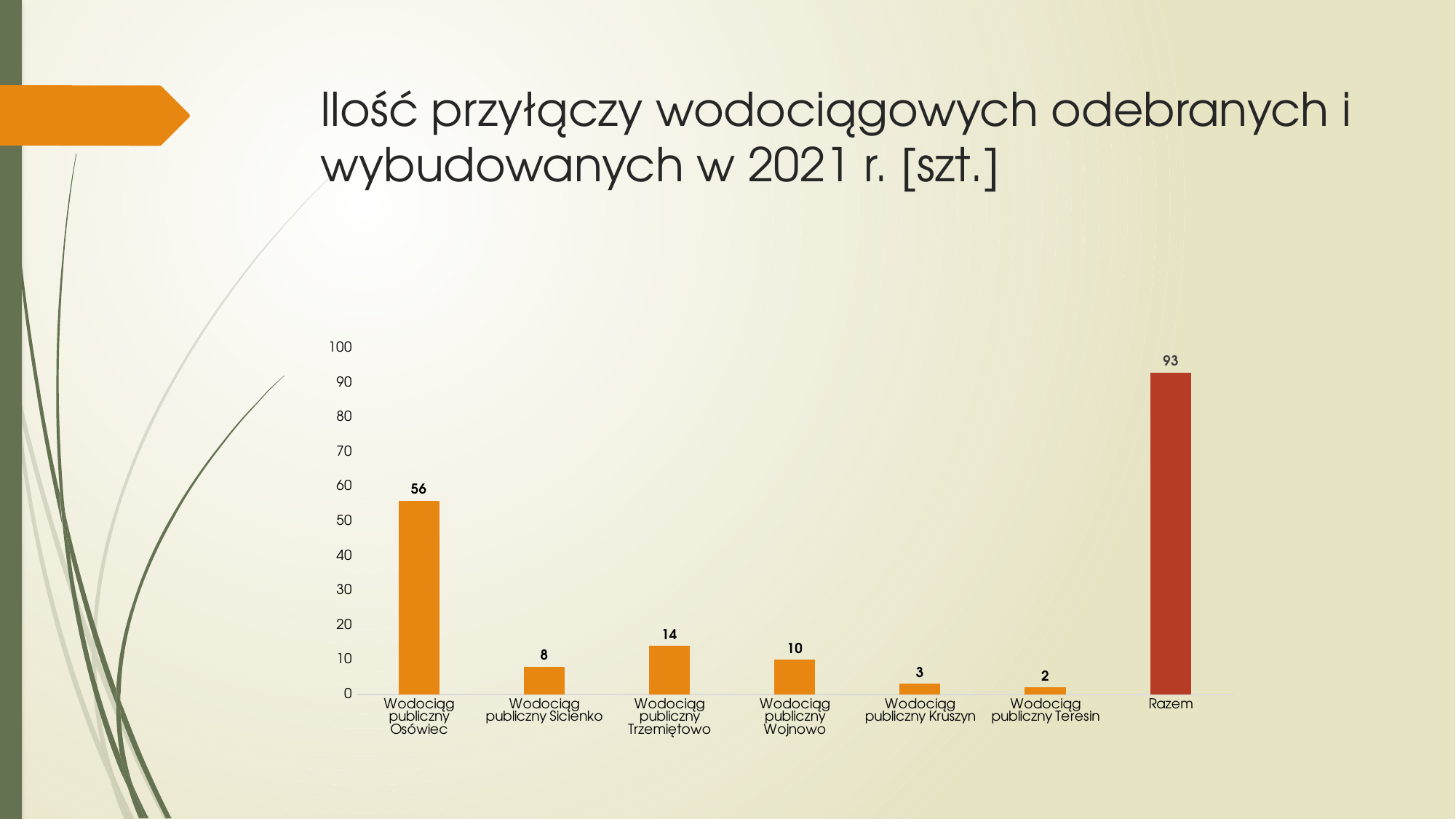

# Ilość przyłączy wodociągowych odebranych i wybudowanych w 2021 r. [szt.]

### Chart

| Category | Kolumna1 | Kolumna2 |
|---|---|---|
| Wodociąg publiczny Osówiec | 56.0 | None |
| Wodociąg publiczny Sicienko | 8.0 | None |
| Wodociąg publiczny Trzemiętowo | 14.0 | None |
| Wodociąg publiczny Wojnowo | 10.0 | None |
| Wodociąg publiczny Kruszyn | 3.0 | None |
| Wodociąg publiczny Teresin | 2.0 | None |
| Razem | None | 93.0 |